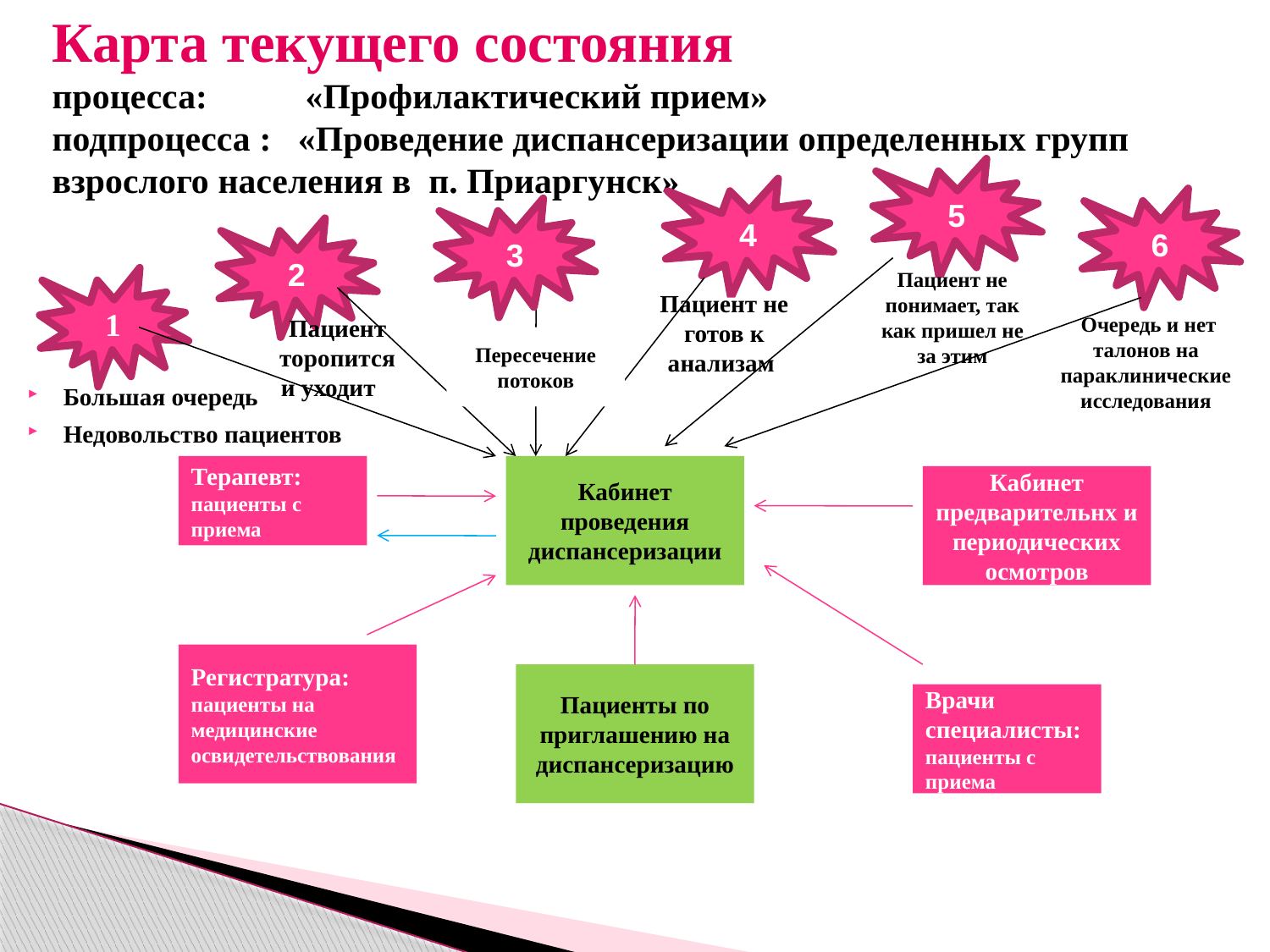

# Карта текущего состояния процесса:           «Профилактический прием» подпроцесса :   «Проведение диспансеризации определенных групп взрослого населения в  п. Приаргунск»
5
4
6
3
2

Большая очередь
Недовольство пациентов

1
Пациент не понимает, так как пришел не за этим
Пациент не готов к анализам
Пациент торопится
и уходит т
Пересечение потоков
 Очередь и нет талонов на параклинические исследования
Терапевт: пациенты с приема
Кабинет проведения диспансеризации
Кабинет предварительнх и периодических осмотров
Регистратура: пациенты на медицинские освидетельствования
Пациенты по приглашению на диспансеризацию
Врачи специалисты: пациенты с приема